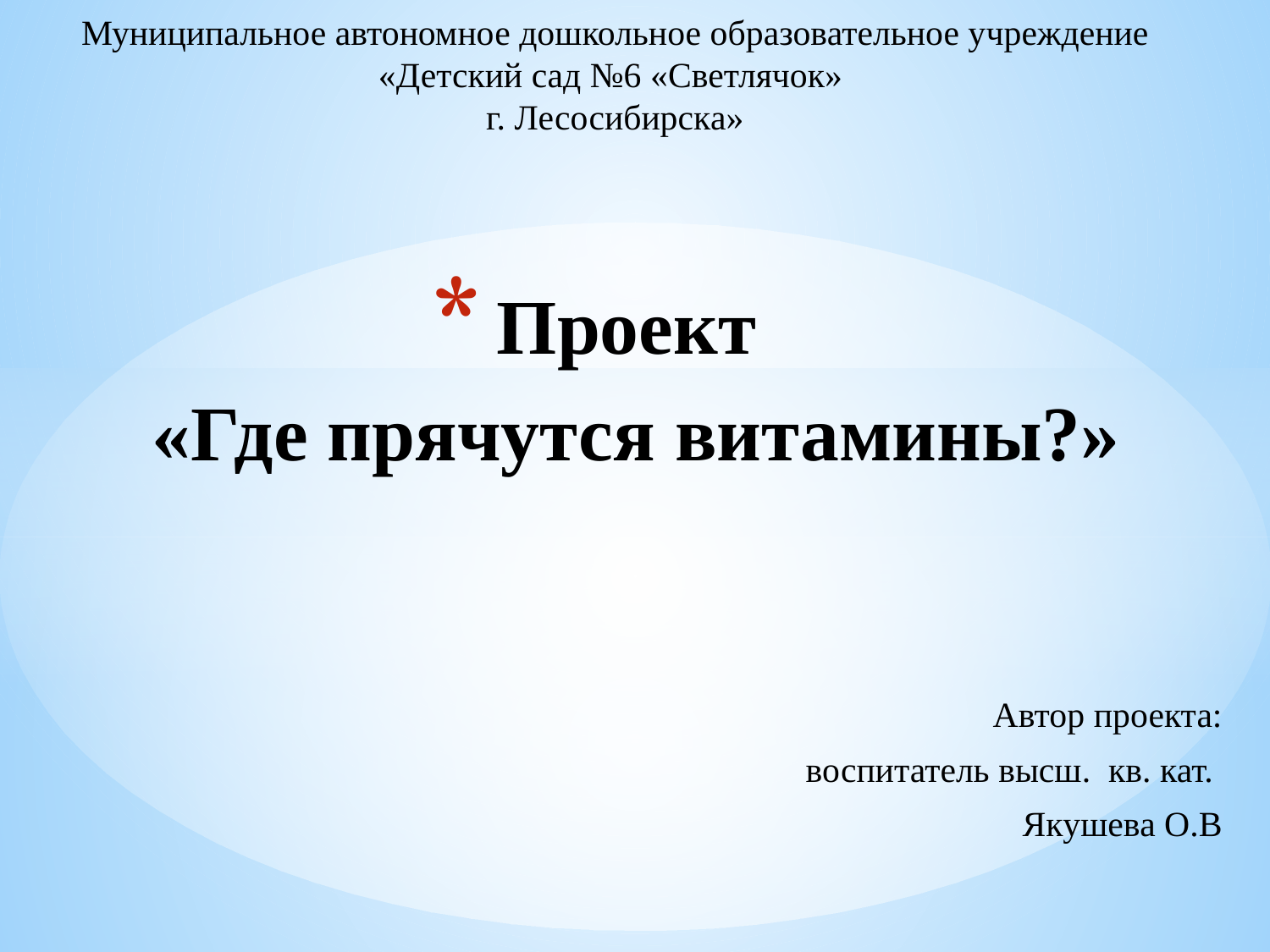

Муниципальное автономное дошкольное образовательное учреждение «Детский сад №6 «Светлячок»
г. Лесосибирска»

# Проект «Где прячутся витамины?»
Автор проекта:
 воспитатель высш.  кв. кат.
Якушева О.В